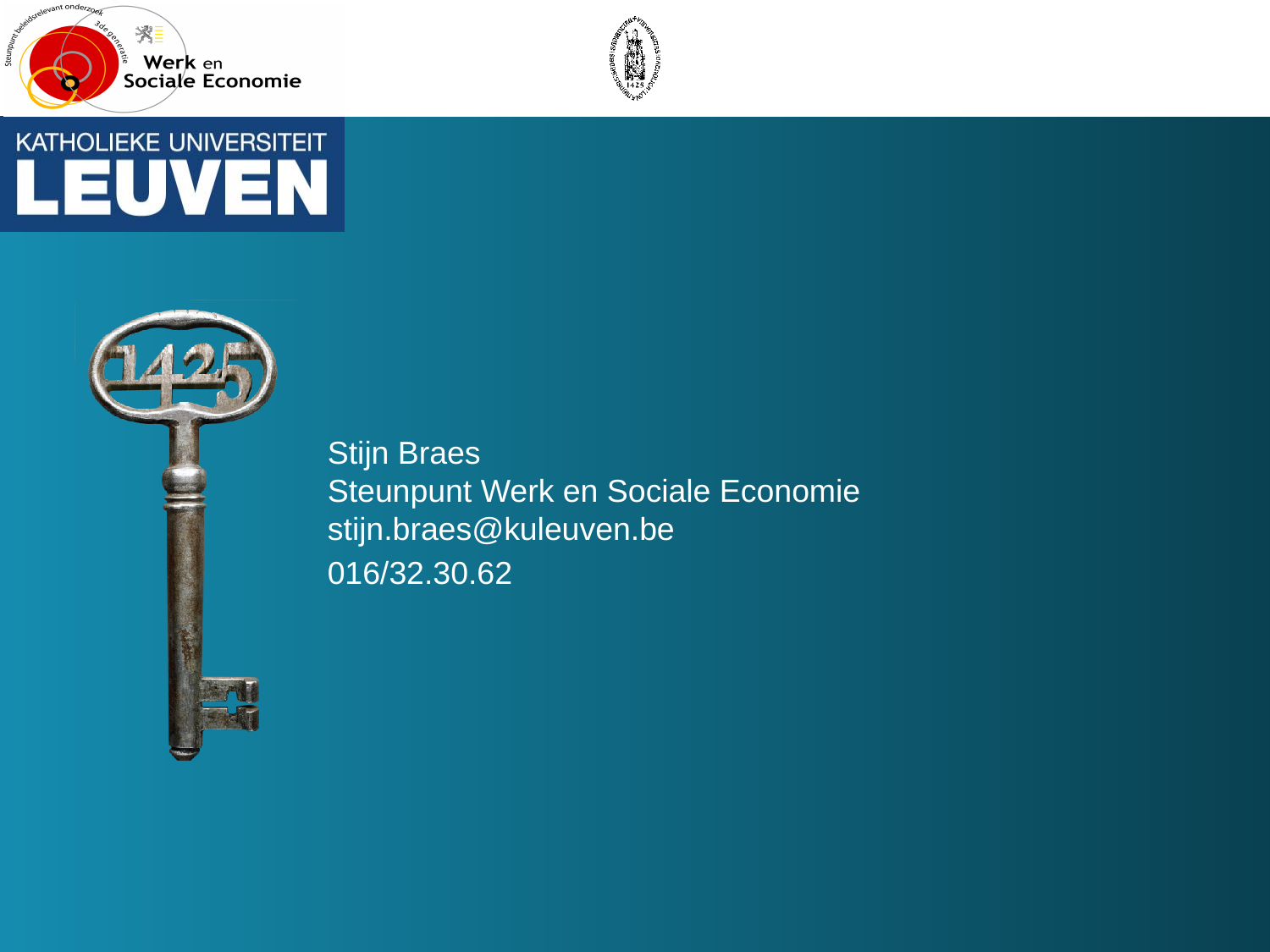

Stijn Braes
Steunpunt Werk en Sociale Economie
stijn.braes@kuleuven.be
016/32.30.62